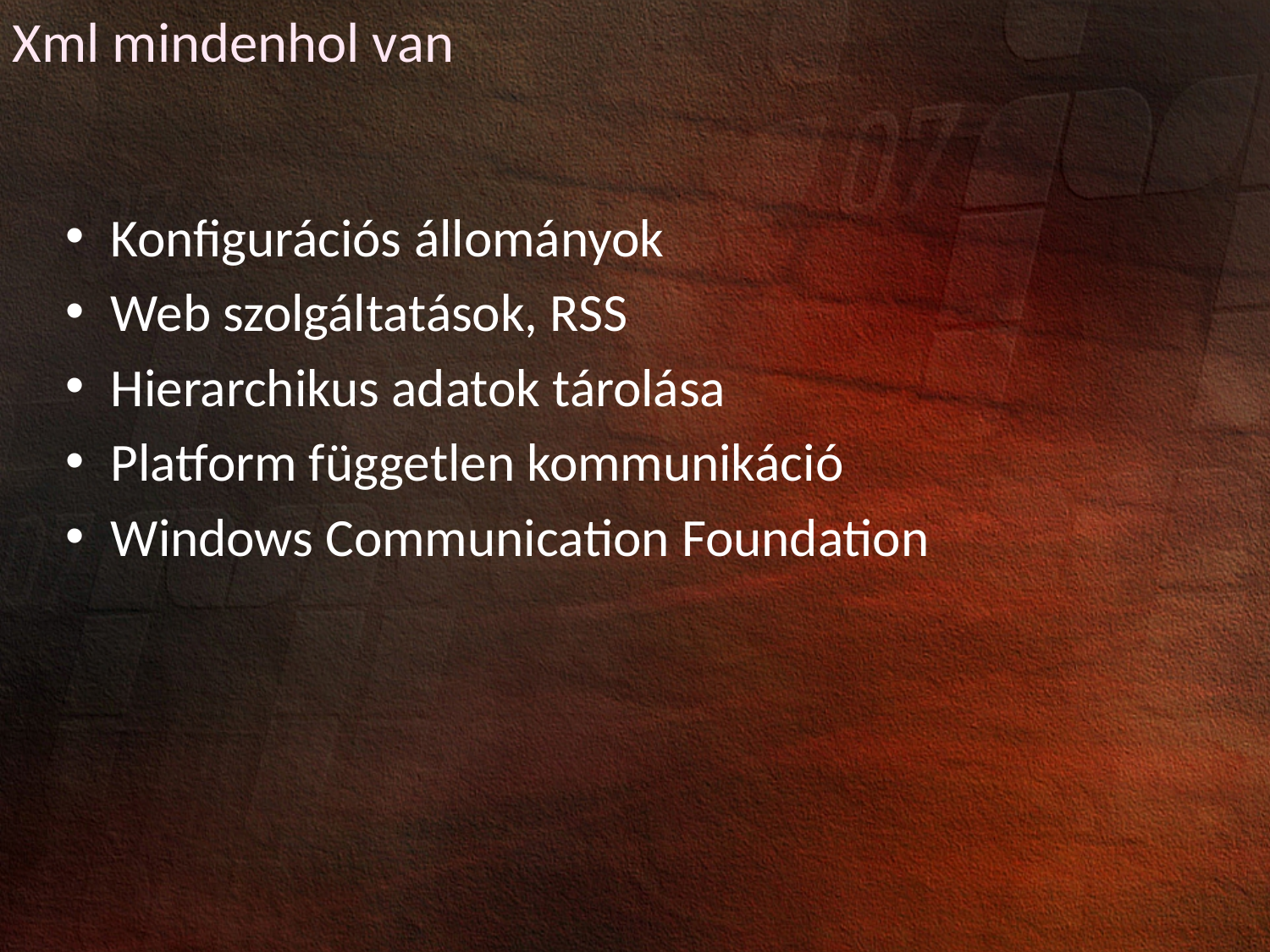

Xml mindenhol van
Konfigurációs állományok
Web szolgáltatások, RSS
Hierarchikus adatok tárolása
Platform független kommunikáció
Windows Communication Foundation